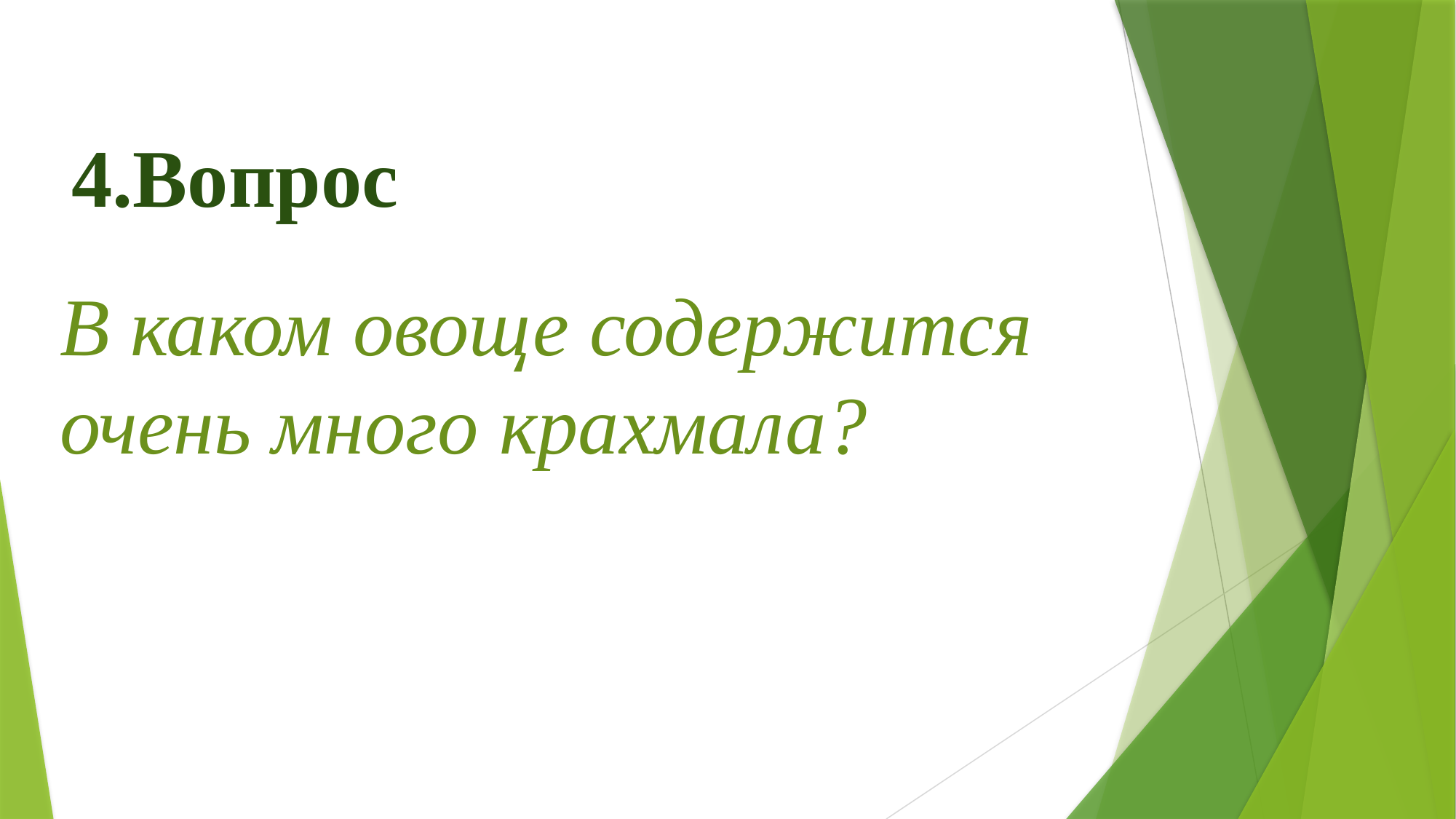

# 4.Вопрос
В каком овоще содержится очень много крахмала?